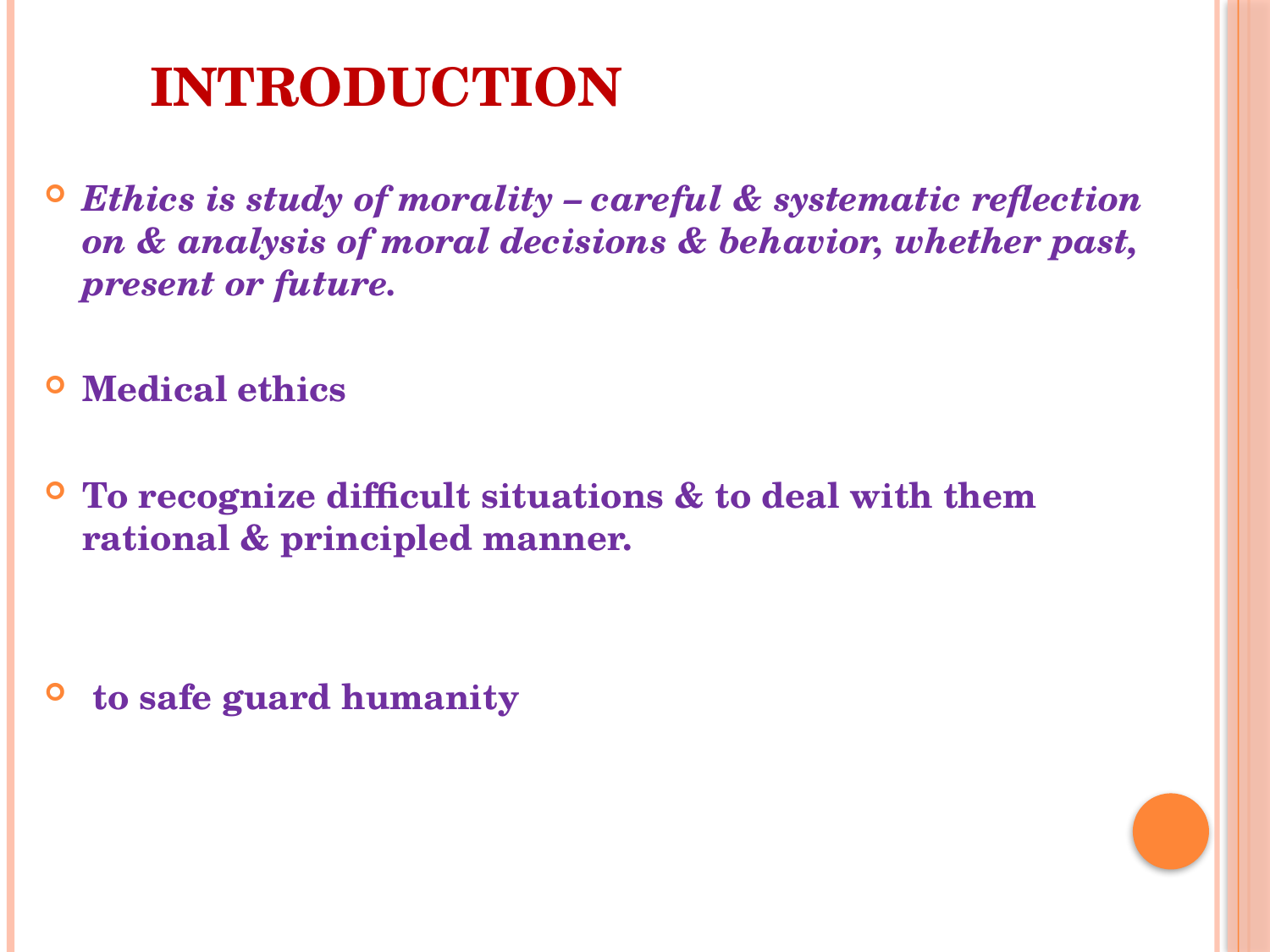

# Introduction
Ethics is study of morality – careful & systematic reflection on & analysis of moral decisions & behavior, whether past, present or future.

Medical ethics

To recognize difficult situations & to deal with them rational & principled manner.

 to safe guard humanity